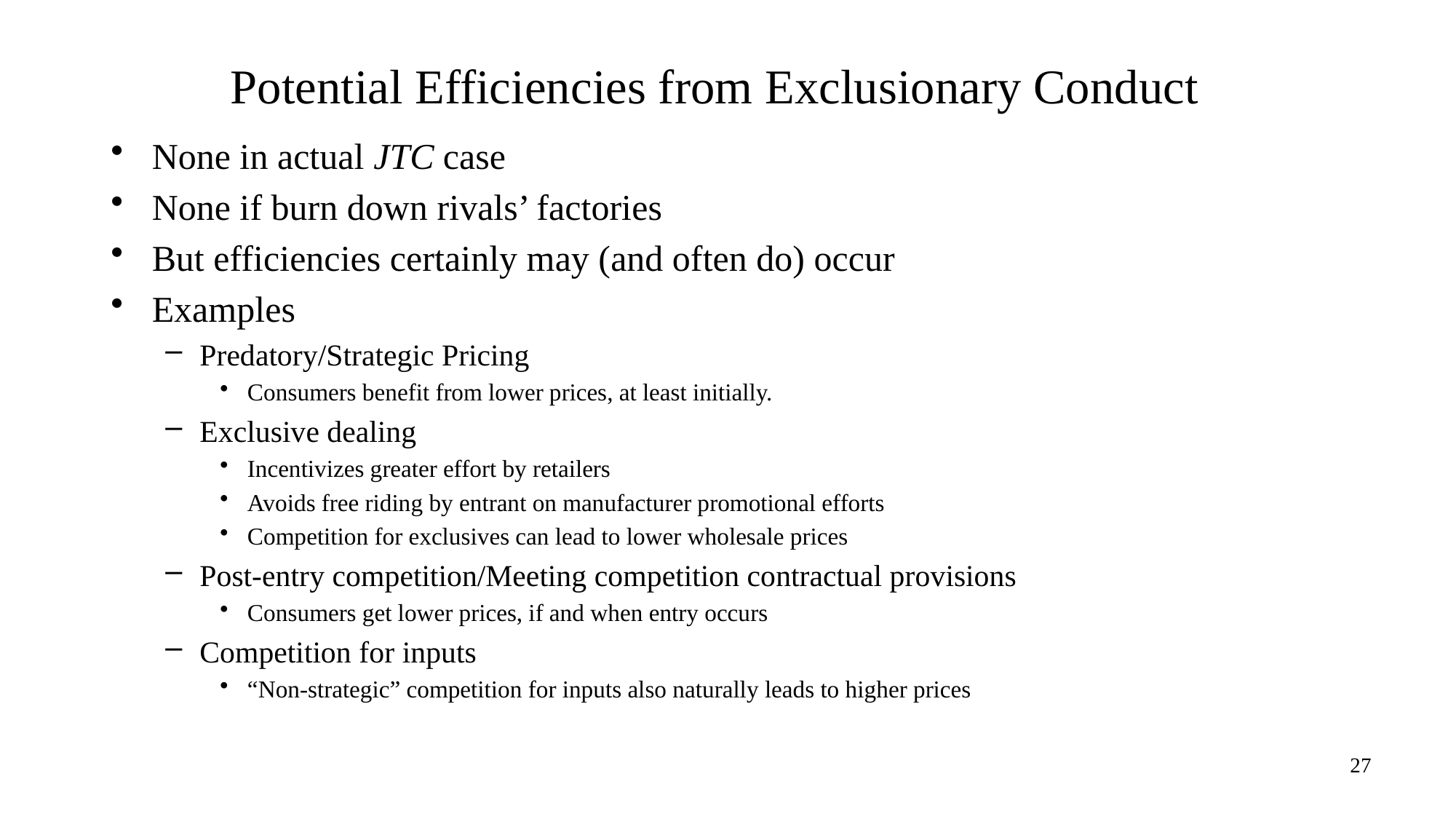

# Potential Efficiencies from Exclusionary Conduct
None in actual JTC case
None if burn down rivals’ factories
But efficiencies certainly may (and often do) occur
Examples
Predatory/Strategic Pricing
Consumers benefit from lower prices, at least initially.
Exclusive dealing
Incentivizes greater effort by retailers
Avoids free riding by entrant on manufacturer promotional efforts
Competition for exclusives can lead to lower wholesale prices
Post-entry competition/Meeting competition contractual provisions
Consumers get lower prices, if and when entry occurs
Competition for inputs
“Non-strategic” competition for inputs also naturally leads to higher prices
27